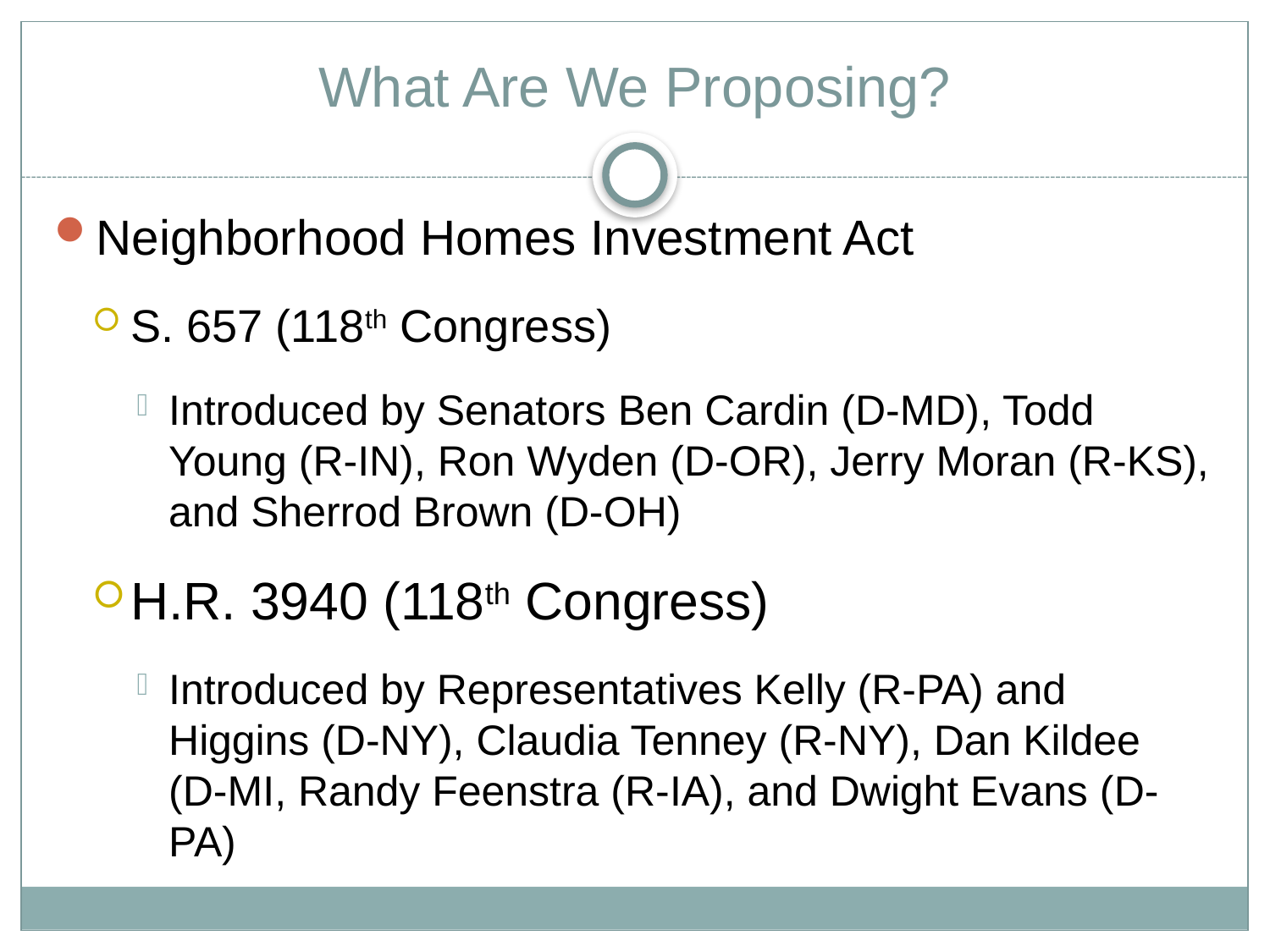

# What Are We Proposing?
Neighborhood Homes Investment Act
S. 657 (118th Congress)
Introduced by Senators Ben Cardin (D-MD), Todd Young (R-IN), Ron Wyden (D-OR), Jerry Moran (R-KS), and Sherrod Brown (D-OH)
H.R. 3940 (118th Congress)
Introduced by Representatives Kelly (R-PA) and Higgins (D-NY), Claudia Tenney (R-NY), Dan Kildee (D-MI, Randy Feenstra (R-IA), and Dwight Evans (D-PA)